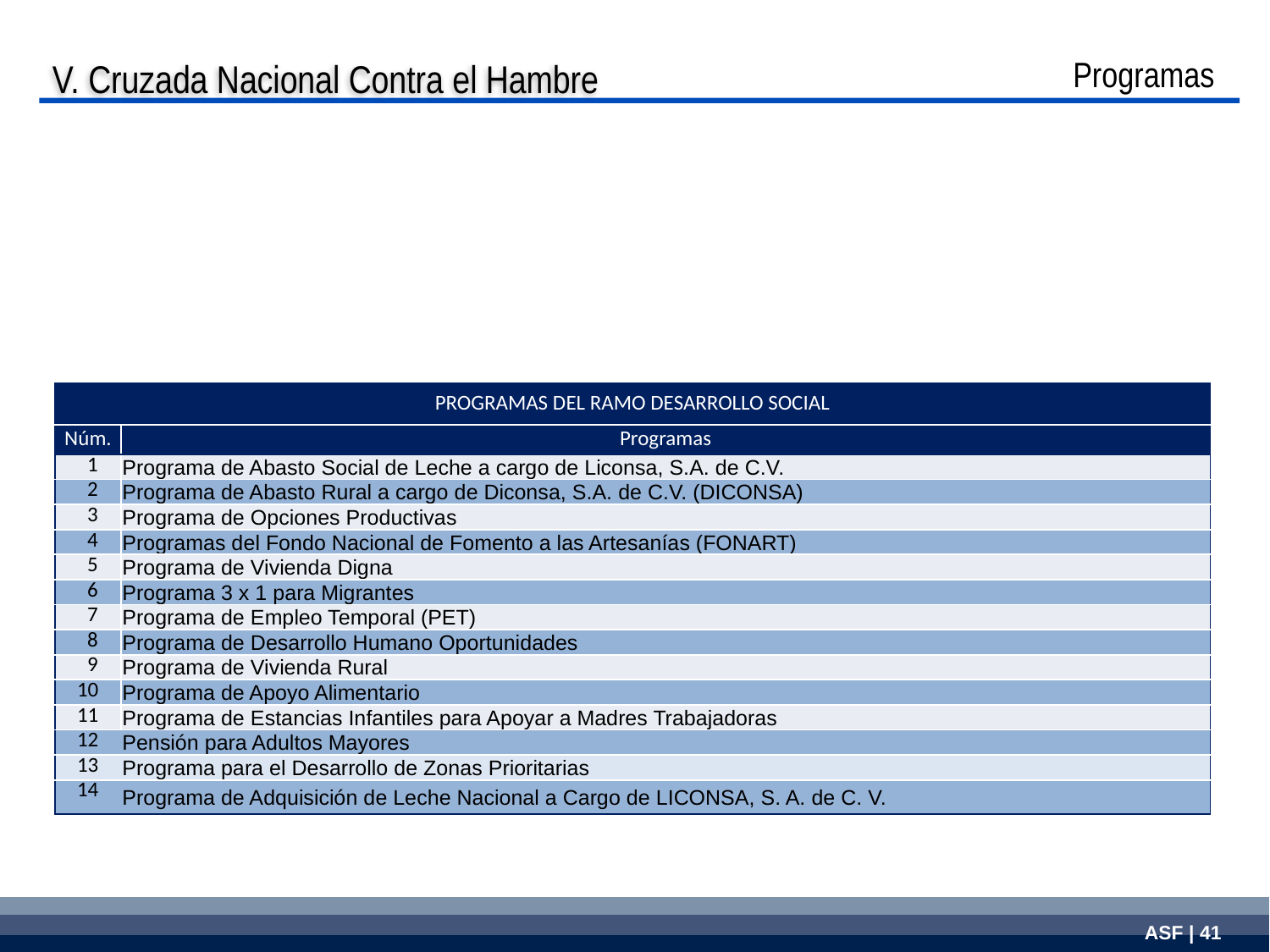

V. Cruzada Nacional Contra el Hambre
Programas

| PROGRAMAS DEL RAMO DESARROLLO SOCIAL |  |
| --- | --- |
| Núm. | Programas |
| 1 | Programa de Abasto Social de Leche a cargo de Liconsa, S.A. de C.V. |
| 2 | Programa de Abasto Rural a cargo de Diconsa, S.A. de C.V. (DICONSA) |
| 3 | Programa de Opciones Productivas |
| 4 | Programas del Fondo Nacional de Fomento a las Artesanías (FONART) |
| 5 | Programa de Vivienda Digna |
| 6 | Programa 3 x 1 para Migrantes |
| 7 | Programa de Empleo Temporal (PET) |
| 8 | Programa de Desarrollo Humano Oportunidades |
| 9 | Programa de Vivienda Rural |
| 10 | Programa de Apoyo Alimentario |
| 11 | Programa de Estancias Infantiles para Apoyar a Madres Trabajadoras |
| 12 | Pensión para Adultos Mayores |
| 13 | Programa para el Desarrollo de Zonas Prioritarias |
| 14 | Programa de Adquisición de Leche Nacional a Cargo de LICONSA, S. A. de C. V. |
|  |
| --- |
|  |
|  |
ASF | 41